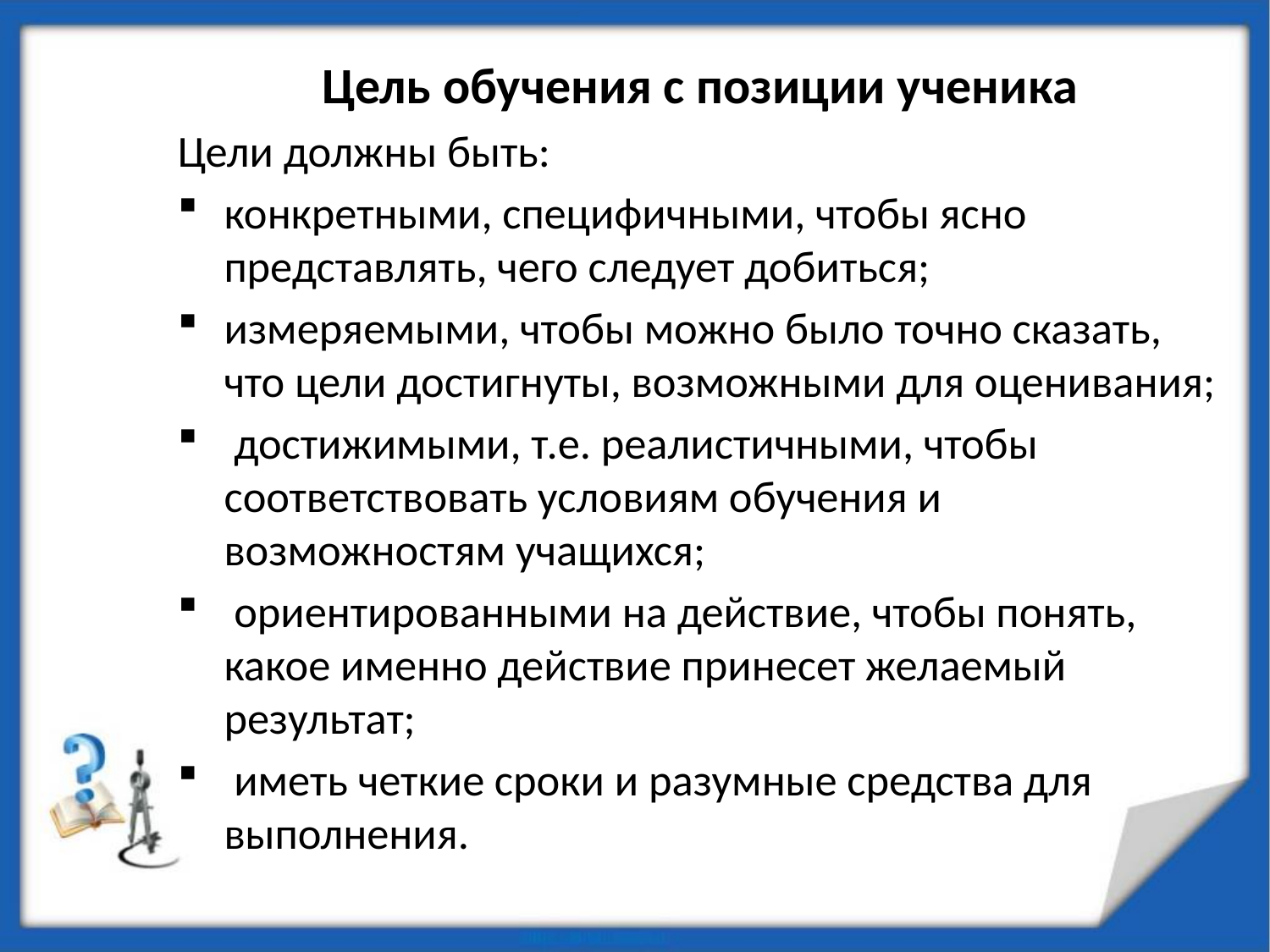

Цель обучения с позиции ученика
Цели должны быть:
конкретными, специфичными, чтобы ясно представлять, чего следует добиться;
измеряемыми, чтобы можно было точно сказать, что цели достигнуты, возможными для оценивания;
 достижимыми, т.е. реалистичными, чтобы соответствовать условиям обучения и возможностям учащихся;
 ориентированными на действие, чтобы понять, какое именно действие принесет желаемый результат;
 иметь четкие сроки и разумные средства для выполнения.